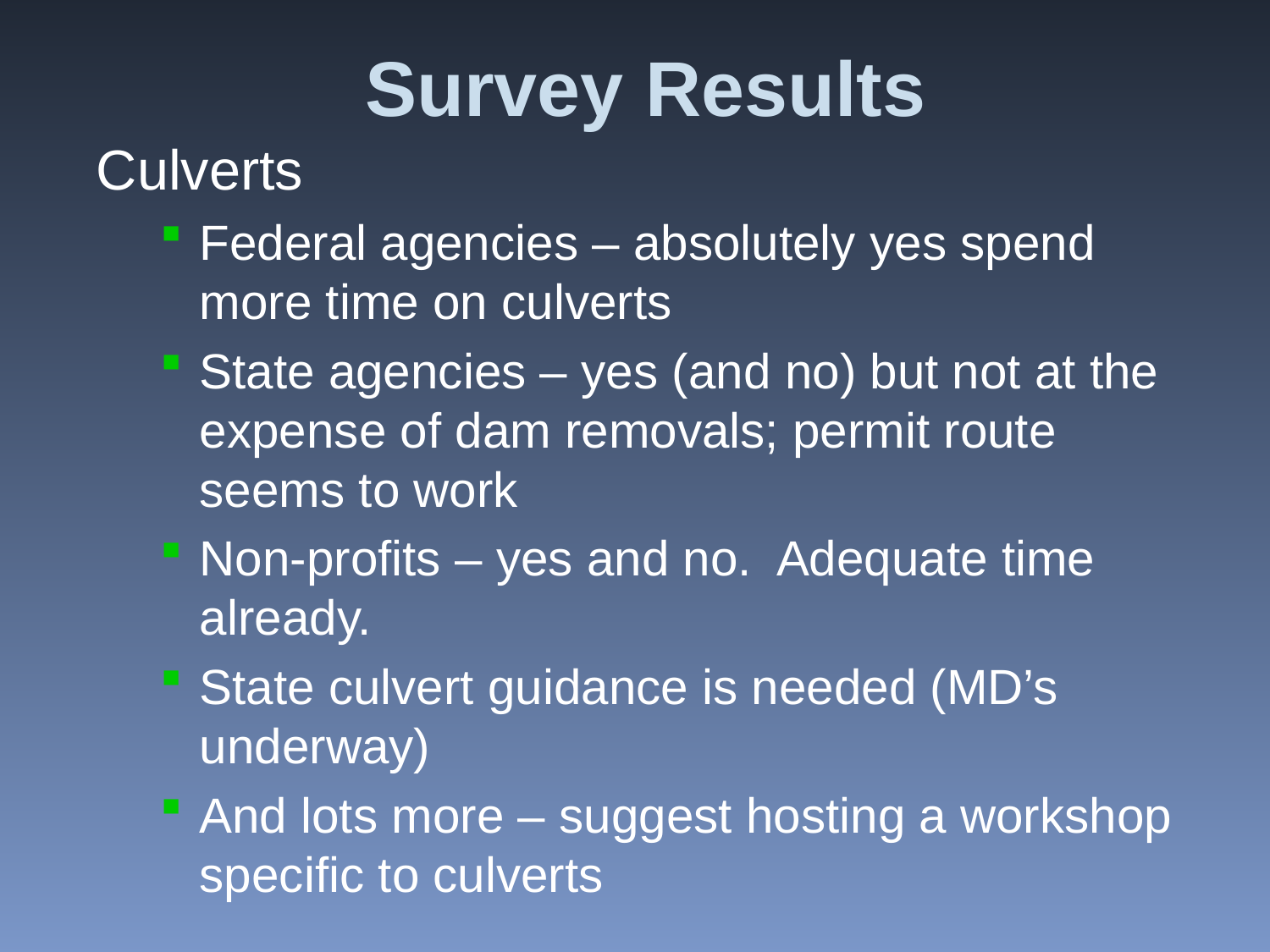

# Survey Results
Culverts
Federal agencies – absolutely yes spend more time on culverts
State agencies – yes (and no) but not at the expense of dam removals; permit route seems to work
Non-profits – yes and no.  Adequate time already.
State culvert guidance is needed (MD’s underway)
And lots more – suggest hosting a workshop specific to culverts